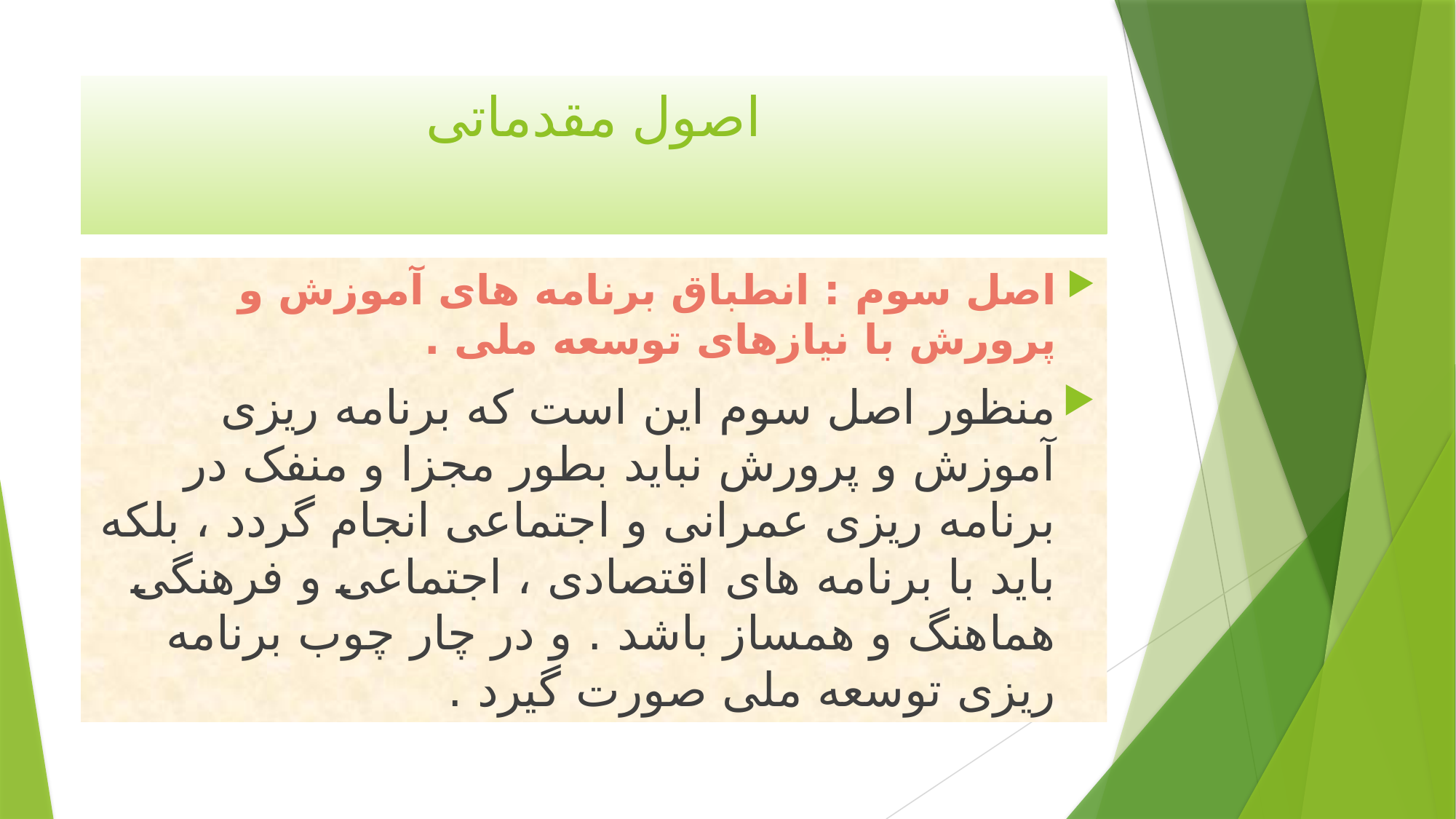

# اصول مقدماتی
اصل سوم : انطباق برنامه های آموزش و پرورش با نیازهای توسعه ملی .
منظور اصل سوم این است که برنامه ریزی آموزش و پرورش نباید بطور مجزا و منفک در برنامه ریزی عمرانی و اجتماعی انجام گردد ، بلکه باید با برنامه های اقتصادی ، اجتماعی و فرهنگی هماهنگ و همساز باشد . و در چار چوب برنامه ریزی توسعه ملی صورت گیرد .